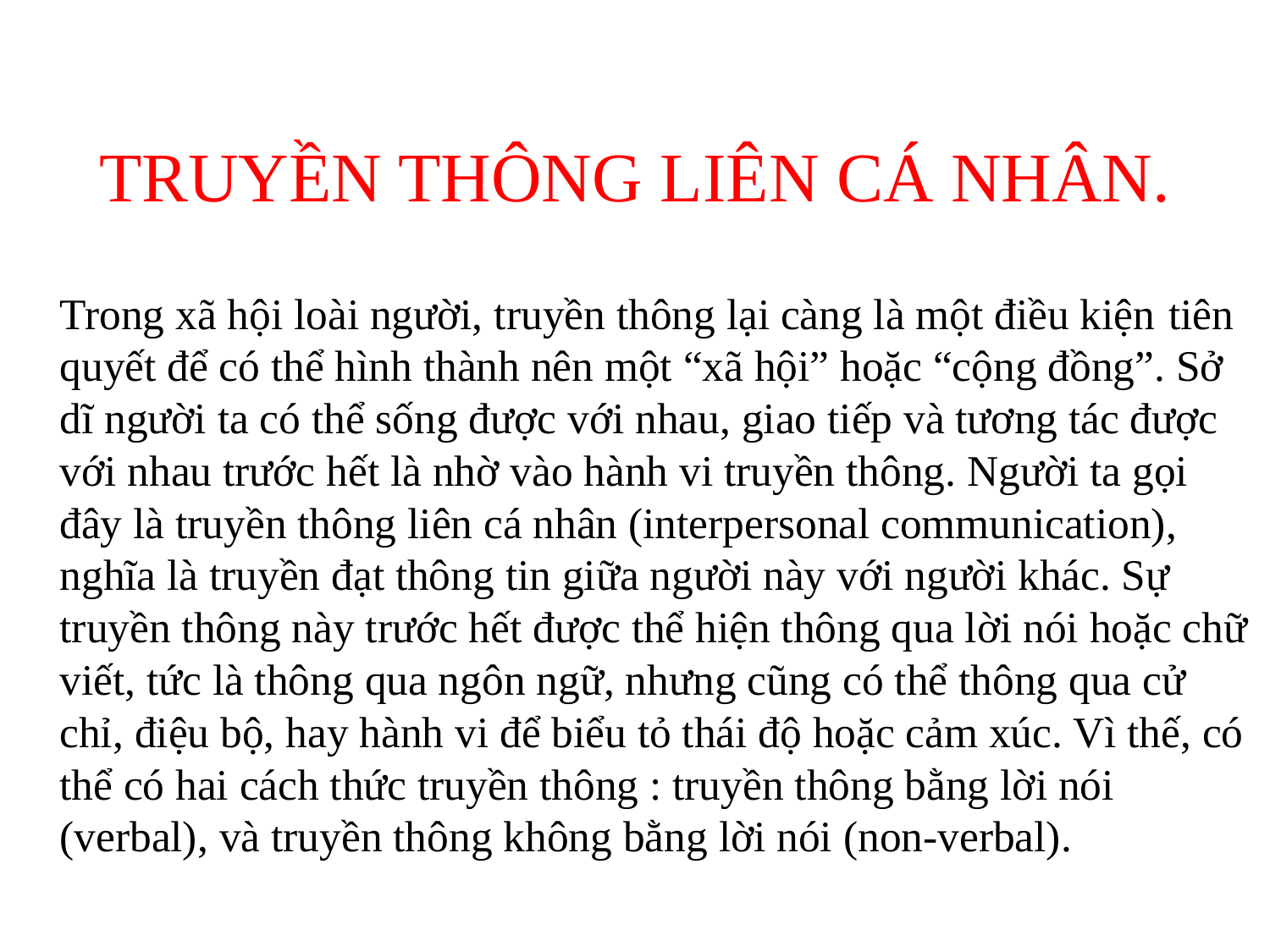

TRUYỀN THÔNG LIÊN CÁ NHÂN.

					Trong xã hội loài người, truyền thông lại càng là một điều kiện tiên quyết để có thể hình thành nên một “xã hội” hoặc “cộng đồng”. Sở dĩ người ta có thể sống được với nhau, giao tiếp và tương tác được với nhau trước hết là nhờ vào hành vi truyền thông. Người ta gọi đây là truyền thông liên cá nhân (interpersonal communication), nghĩa là truyền đạt thông tin giữa người này với người khác. Sự truyền thông này trước hết được thể hiện thông qua lời nói hoặc chữ viết, tức là thông qua ngôn ngữ, nhưng cũng có thể thông qua cử chỉ, điệu bộ, hay hành vi để biểu tỏ thái độ hoặc cảm xúc. Vì thế, có thể có hai cách thức truyền thông : truyền thông bằng lời nói (verbal), và truyền thông không bằng lời nói (non-verbal).